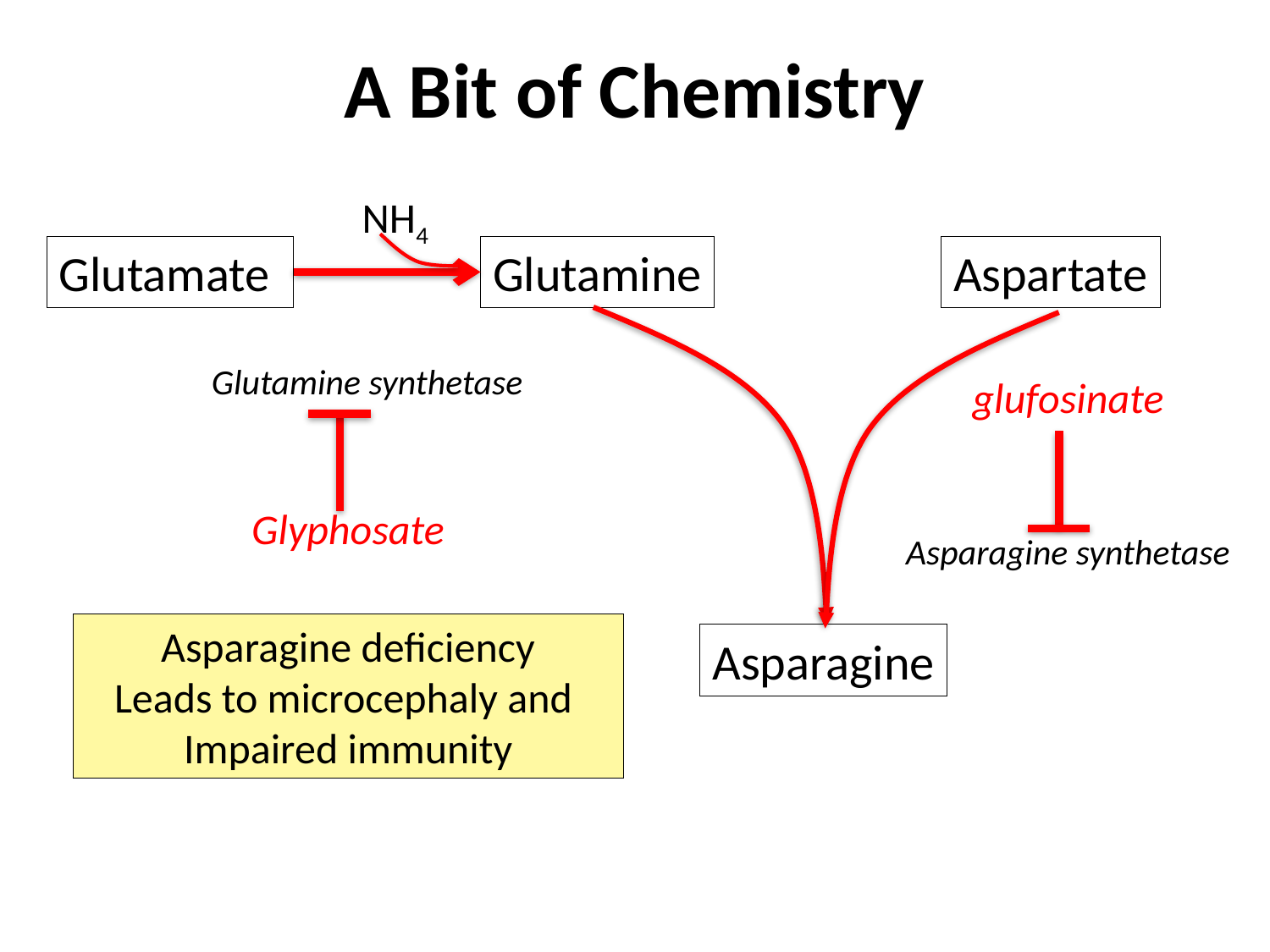

# A Bit of Chemistry
NH4

Glutamate
Glutamine
Aspartate

Glutamine synthetase
glufosinate
Glyphosate
Asparagine synthetase
Asparagine deficiency
Leads to microcephaly and
Impaired immunity
Asparagine